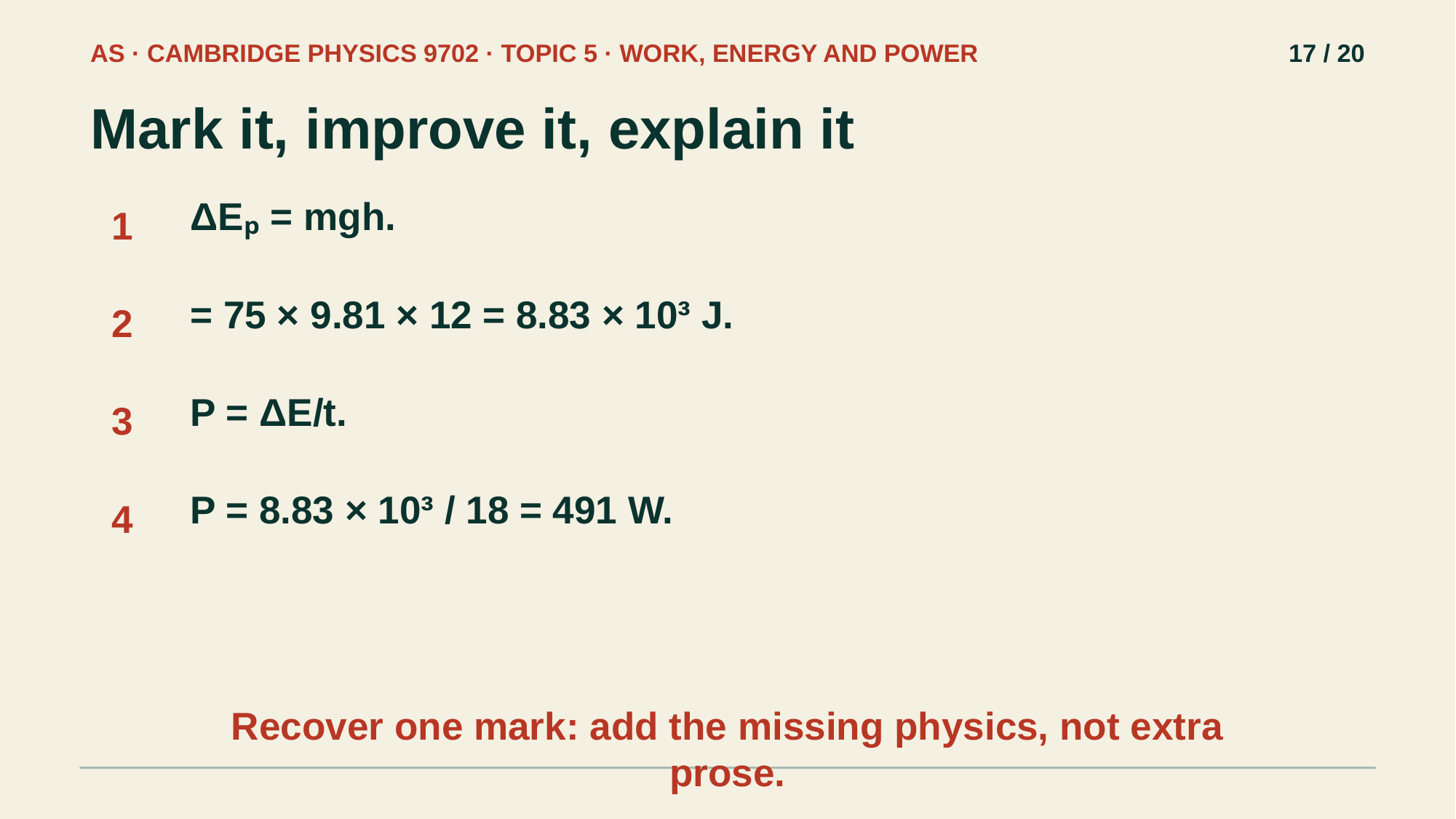

AS · CAMBRIDGE PHYSICS 9702 · TOPIC 5 · WORK, ENERGY AND POWER
17 / 20
Mark it, improve it, explain it
ΔEₚ = mgh.
1
= 75 × 9.81 × 12 = 8.83 × 10³ J.
2
P = ΔE/t.
3
P = 8.83 × 10³ / 18 = 491 W.
4
Recover one mark: add the missing physics, not extra prose.